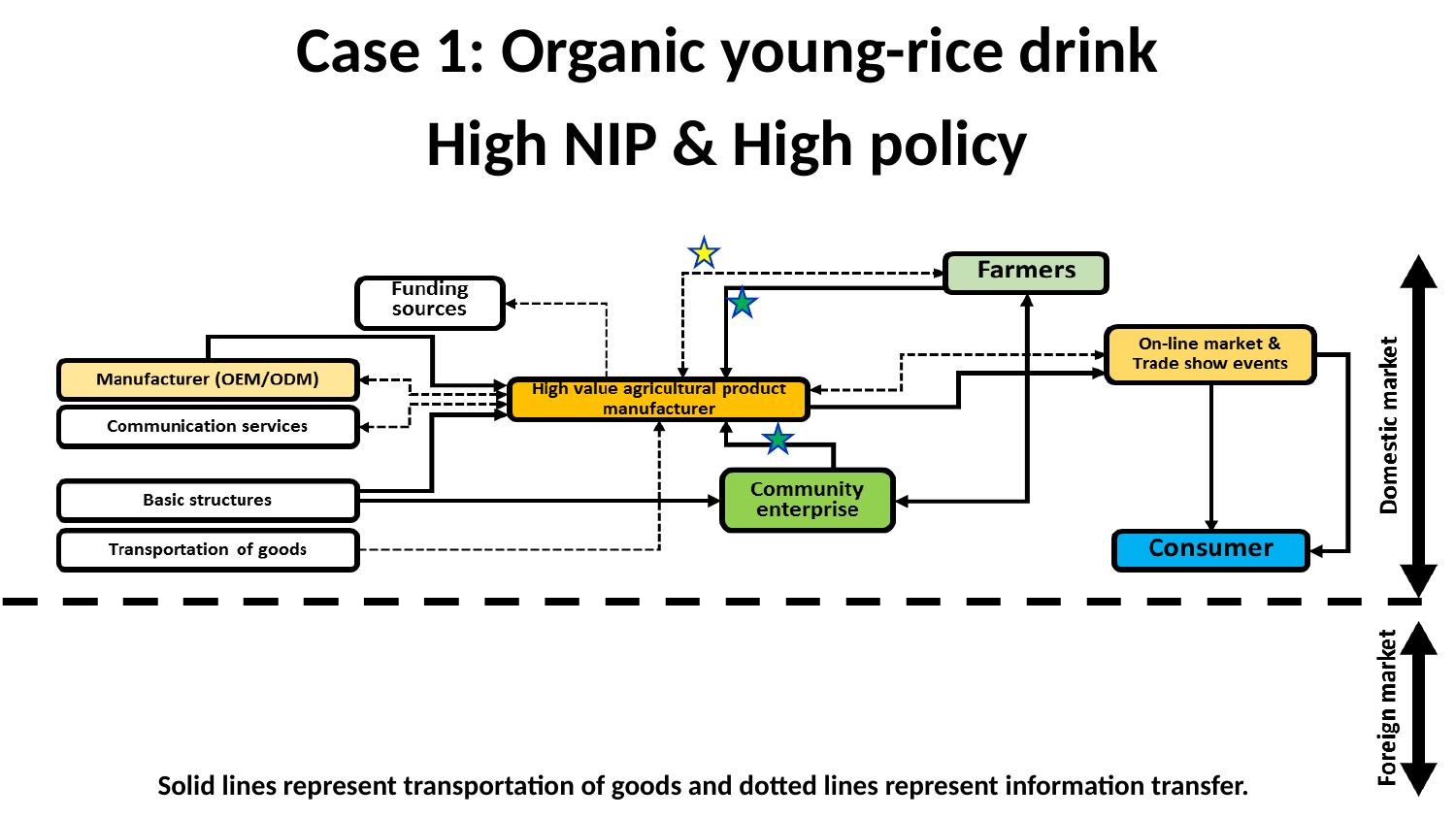

Case 1: Organic young-rice drink
High NIP & High policy

Solid lines represent transportation of goods and dotted lines represent information transfer.